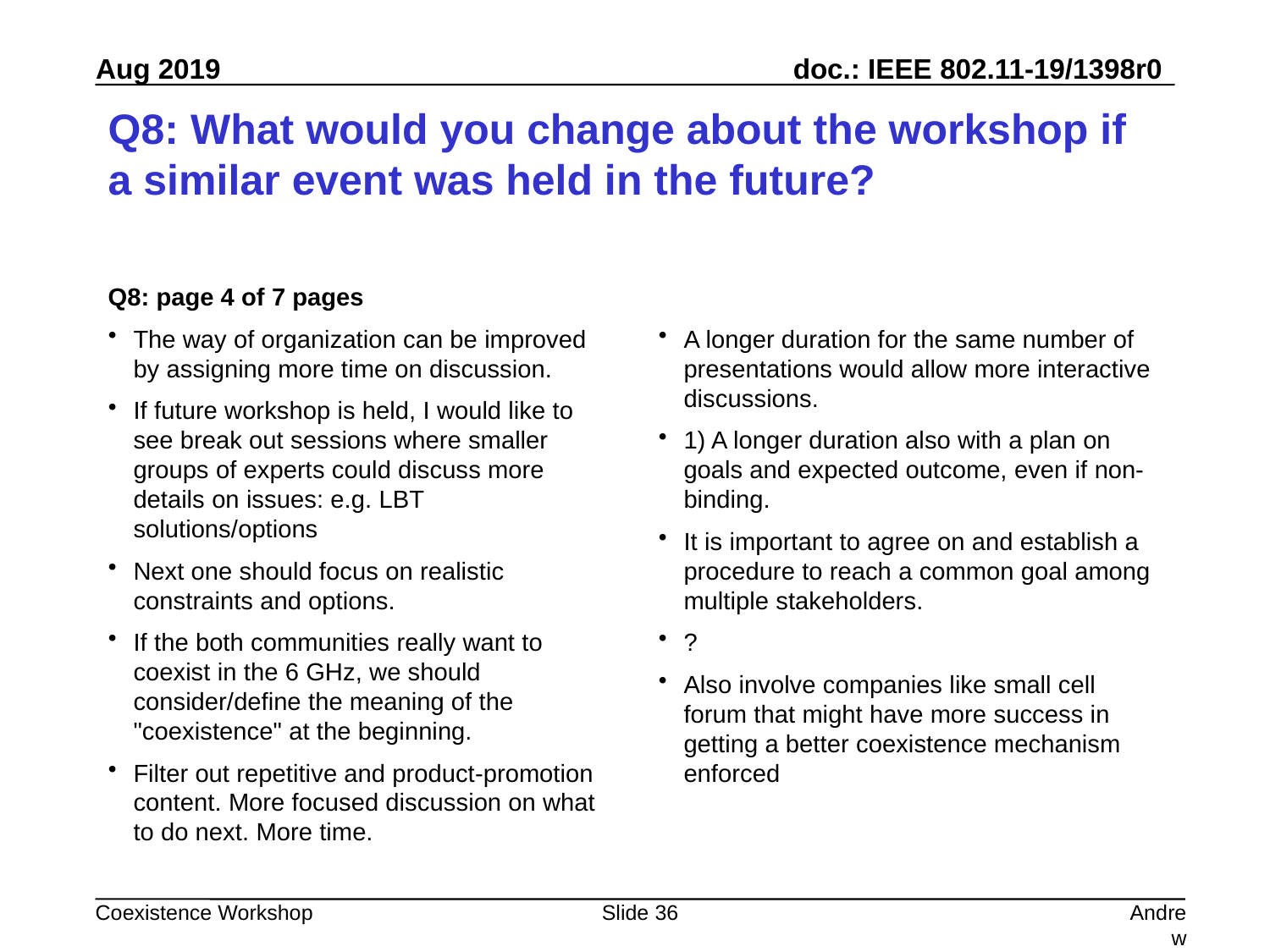

# Q8: What would you change about the workshop if a similar event was held in the future?
Q8: page 4 of 7 pages
The way of organization can be improved by assigning more time on discussion.
If future workshop is held, I would like to see break out sessions where smaller groups of experts could discuss more details on issues: e.g. LBT solutions/options
Next one should focus on realistic constraints and options.
If the both communities really want to coexist in the 6 GHz, we should consider/define the meaning of the "coexistence" at the beginning.
Filter out repetitive and product-promotion content. More focused discussion on what to do next. More time.

A longer duration for the same number of presentations would allow more interactive discussions.
1) A longer duration also with a plan on goals and expected outcome, even if non-binding.
It is important to agree on and establish a procedure to reach a common goal among multiple stakeholders.
?
Also involve companies like small cell forum that might have more success in getting a better coexistence mechanism enforced

Slide 36
Andrew Myles, Cisco